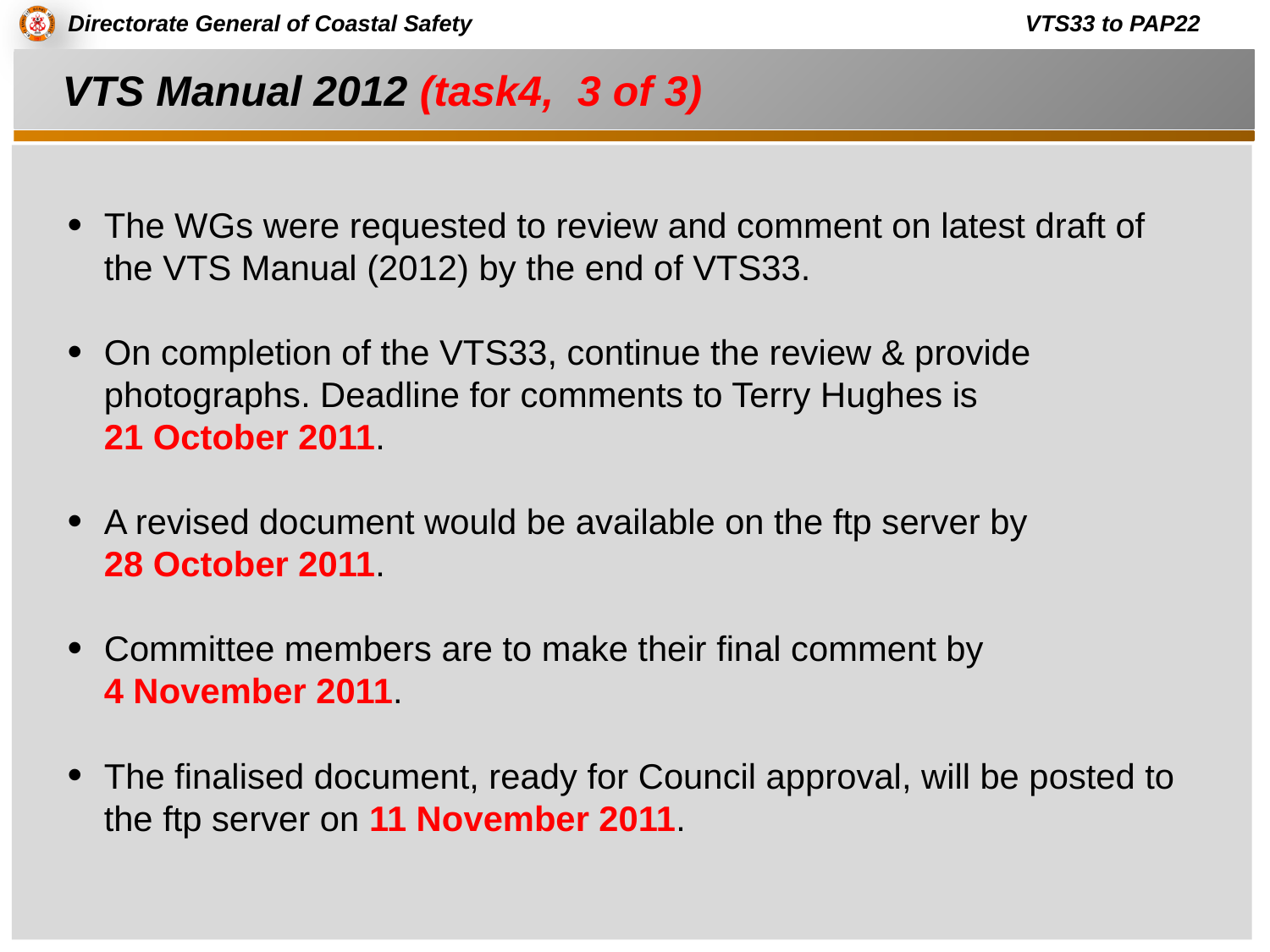

# VTS Manual 2012 (task4,  3 of 3)

The WGs were requested to review and comment on latest draft of the VTS Manual (2012) by the end of VTS33.

On completion of the VTS33, continue the review & provide photographs. Deadline for comments to Terry Hughes is                      21 October 2011.

A revised document would be available on the ftp server by               28 October 2011.

Committee members are to make their final comment by                     4 November 2011.

The finalised document, ready for Council approval, will be posted to the ftp server on 11 November 2011.